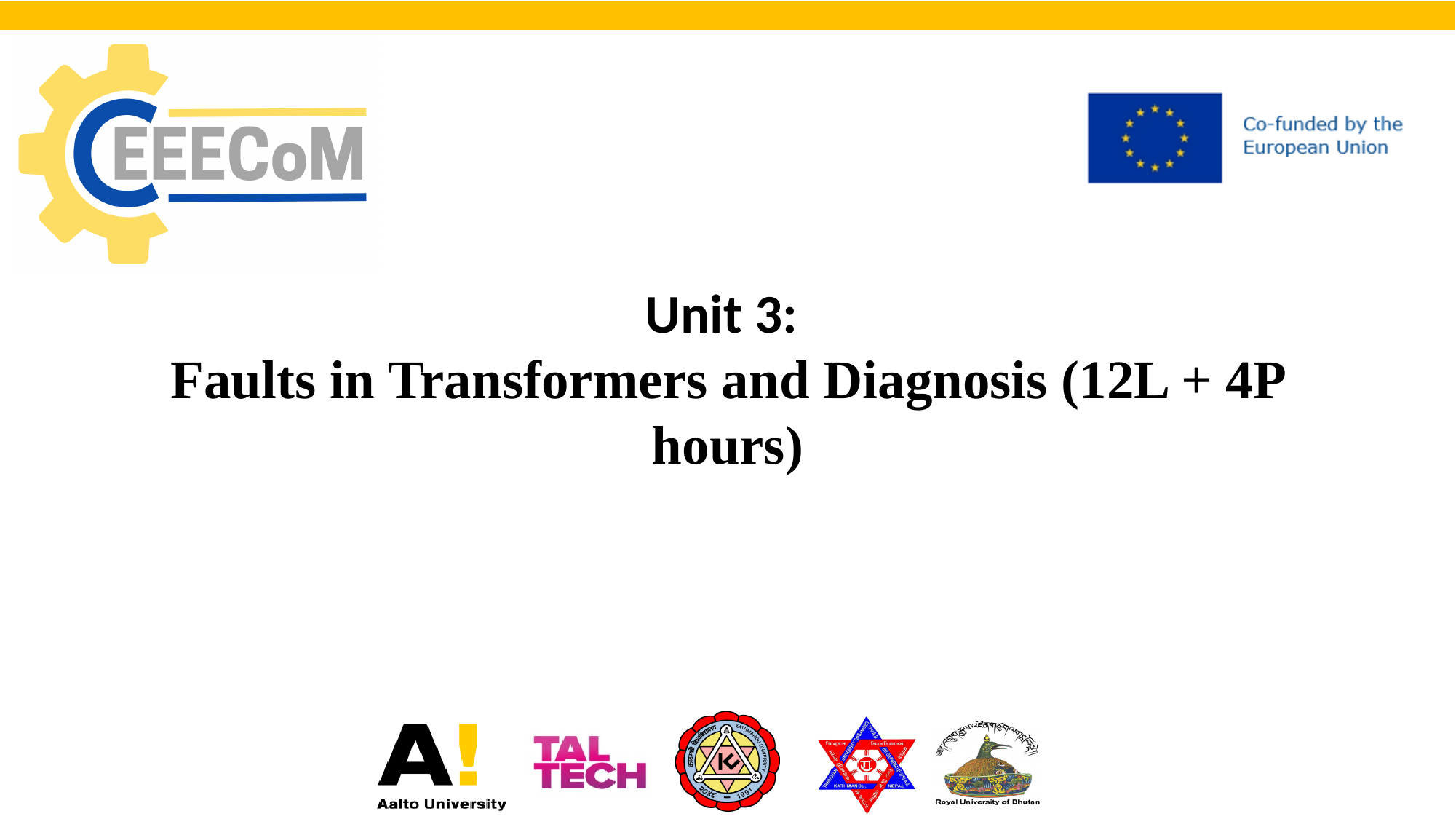

# Unit 3: Faults in Transformers and Diagnosis (12L + 4P hours)